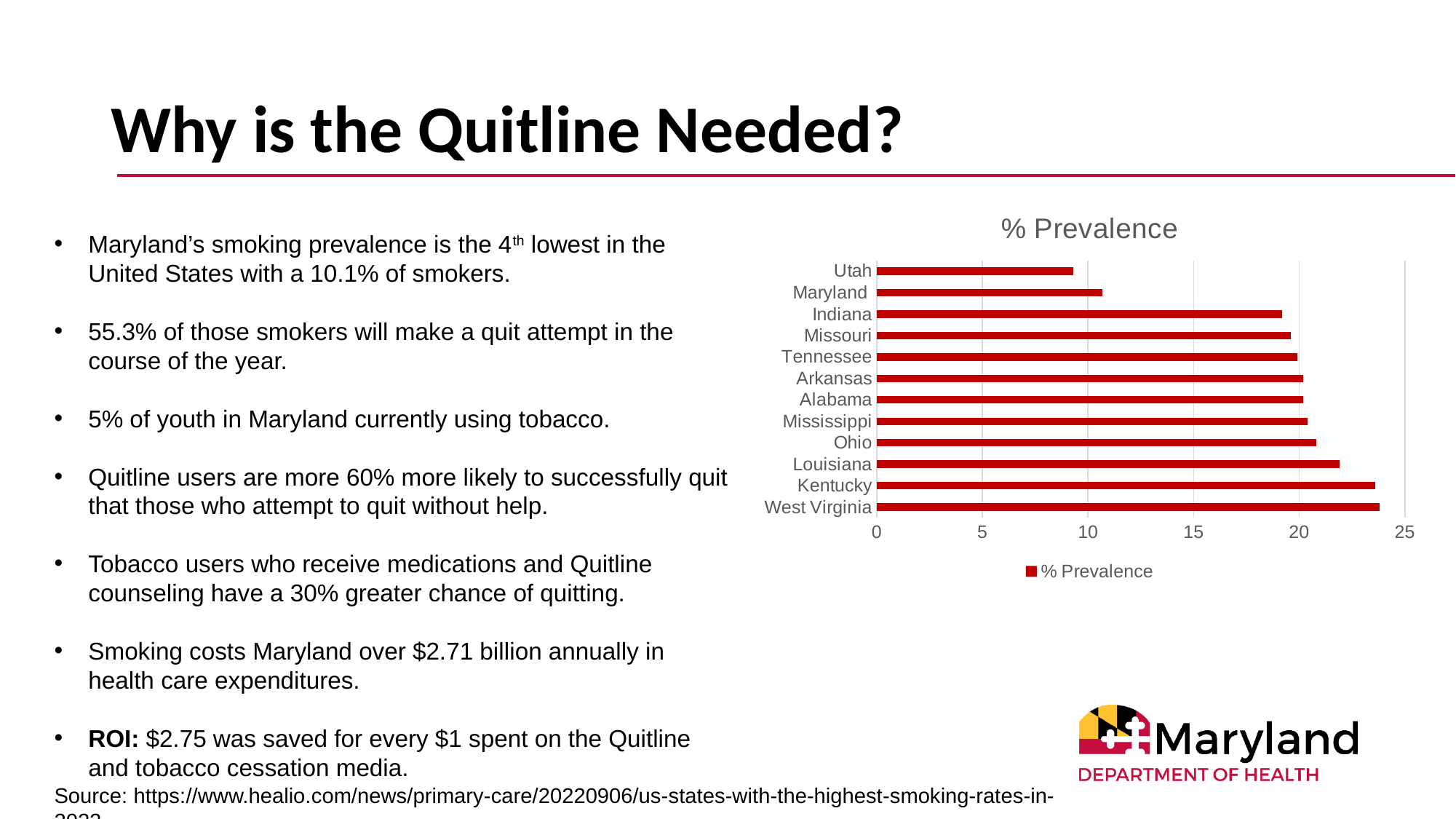

# Why is the Quitline Needed?

### Chart:

| Category | % Prevalence |
|---|---|
| West Virginia | 23.8 |
| Kentucky | 23.6 |
| Louisiana | 21.9 |
| Ohio | 20.8 |
| Mississippi | 20.4 |
| Alabama | 20.2 |
| Arkansas | 20.2 |
| Tennessee | 19.9 |
| Missouri | 19.6 |
| Indiana | 19.2 |
| Maryland  | 10.7 |
| Utah | 9.3 |
Maryland’s smoking prevalence is the 4th lowest in the United States with a 10.1% of smokers.

55.3% of those smokers will make a quit attempt in the course of the year.

5% of youth in Maryland currently using tobacco.

Quitline users are more 60% more likely to successfully quit that those who attempt to quit without help.

Tobacco users who receive medications and Quitline counseling have a 30% greater chance of quitting.

Smoking costs Maryland over $2.71 billion annually in health care expenditures.

ROI: $2.75 was saved for every $1 spent on the Quitline and tobacco cessation media.

Source: https://www.healio.com/news/primary-care/20220906/us-states-with-the-highest-smoking-rates-in-2022